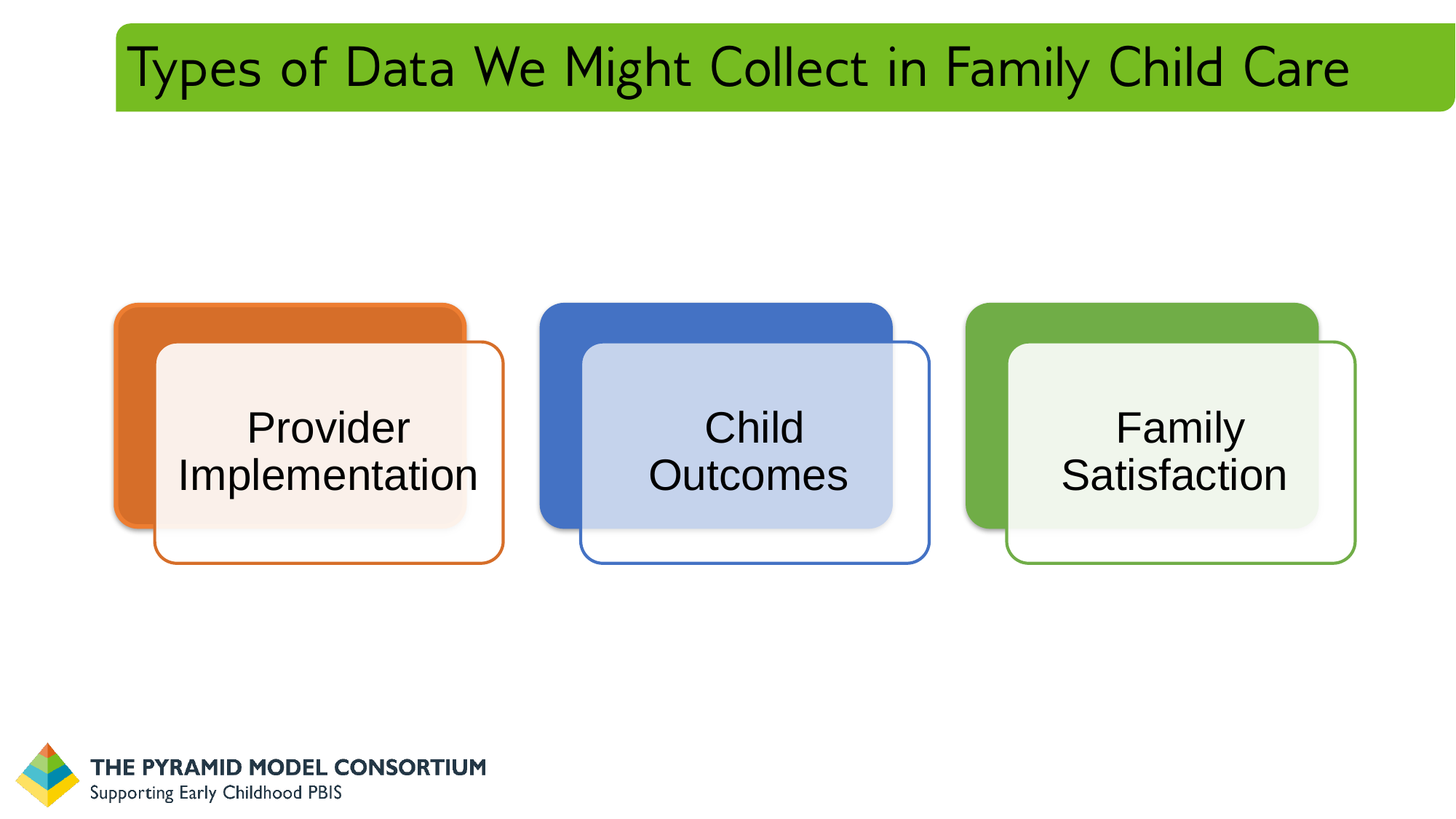

# Types of Data We Might Collect in Family Child Care

Provider Implementation
Child Outcomes
Family Satisfaction